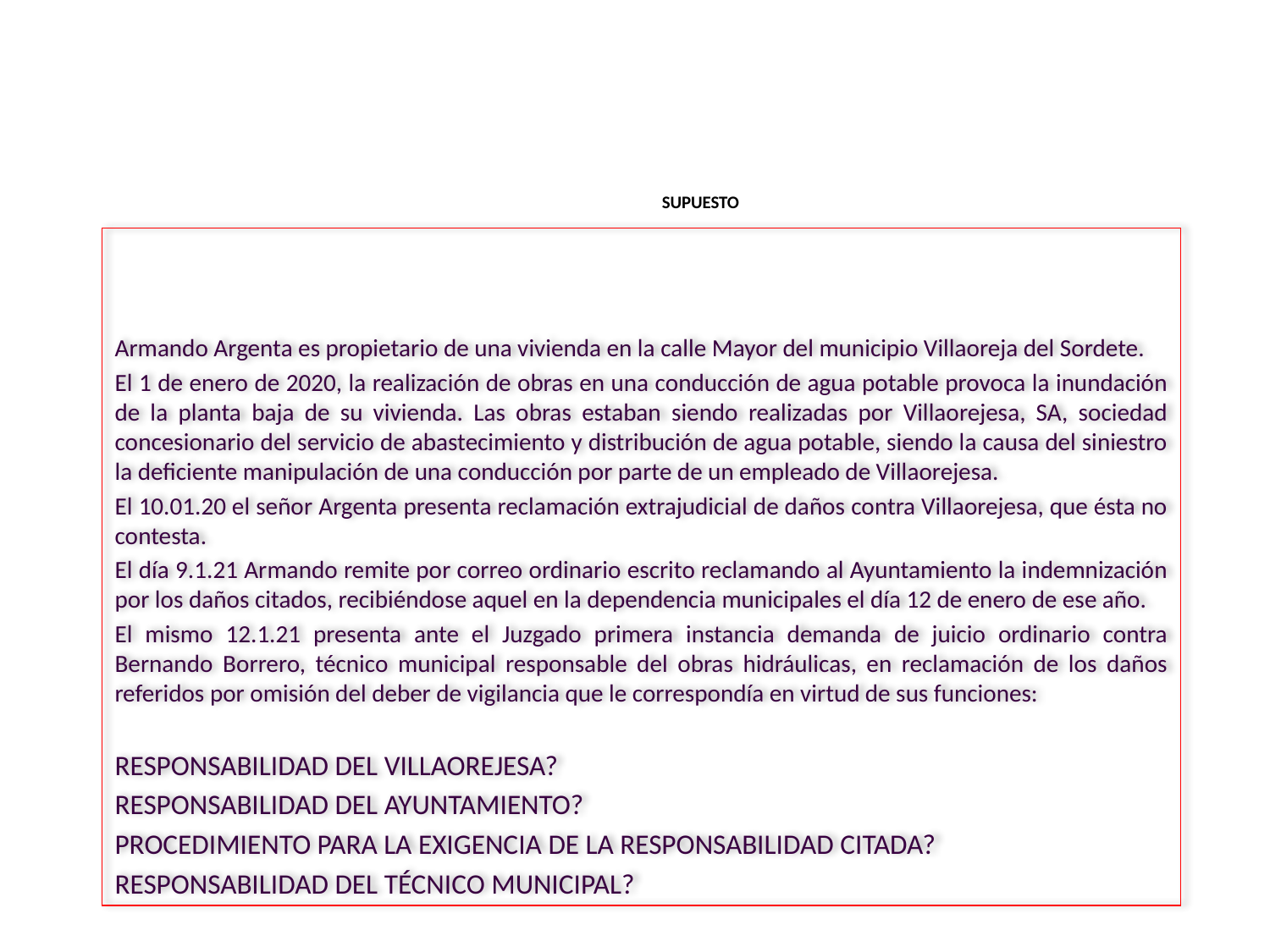

# SUPUESTO
Armando Argenta es propietario de una vivienda en la calle Mayor del municipio Villaoreja del Sordete.
El 1 de enero de 2020, la realización de obras en una conducción de agua potable provoca la inundación de la planta baja de su vivienda. Las obras estaban siendo realizadas por Villaorejesa, SA, sociedad concesionario del servicio de abastecimiento y distribución de agua potable, siendo la causa del siniestro la deficiente manipulación de una conducción por parte de un empleado de Villaorejesa.
El 10.01.20 el señor Argenta presenta reclamación extrajudicial de daños contra Villaorejesa, que ésta no contesta.
El día 9.1.21 Armando remite por correo ordinario escrito reclamando al Ayuntamiento la indemnización por los daños citados, recibiéndose aquel en la dependencia municipales el día 12 de enero de ese año.
El mismo 12.1.21 presenta ante el Juzgado primera instancia demanda de juicio ordinario contra Bernando Borrero, técnico municipal responsable del obras hidráulicas, en reclamación de los daños referidos por omisión del deber de vigilancia que le correspondía en virtud de sus funciones:

RESPONSABILIDAD DEL VILLAOREJESA?
RESPONSABILIDAD DEL AYUNTAMIENTO?
PROCEDIMIENTO PARA LA EXIGENCIA DE LA RESPONSABILIDAD CITADA?
RESPONSABILIDAD DEL TÉCNICO MUNICIPAL?